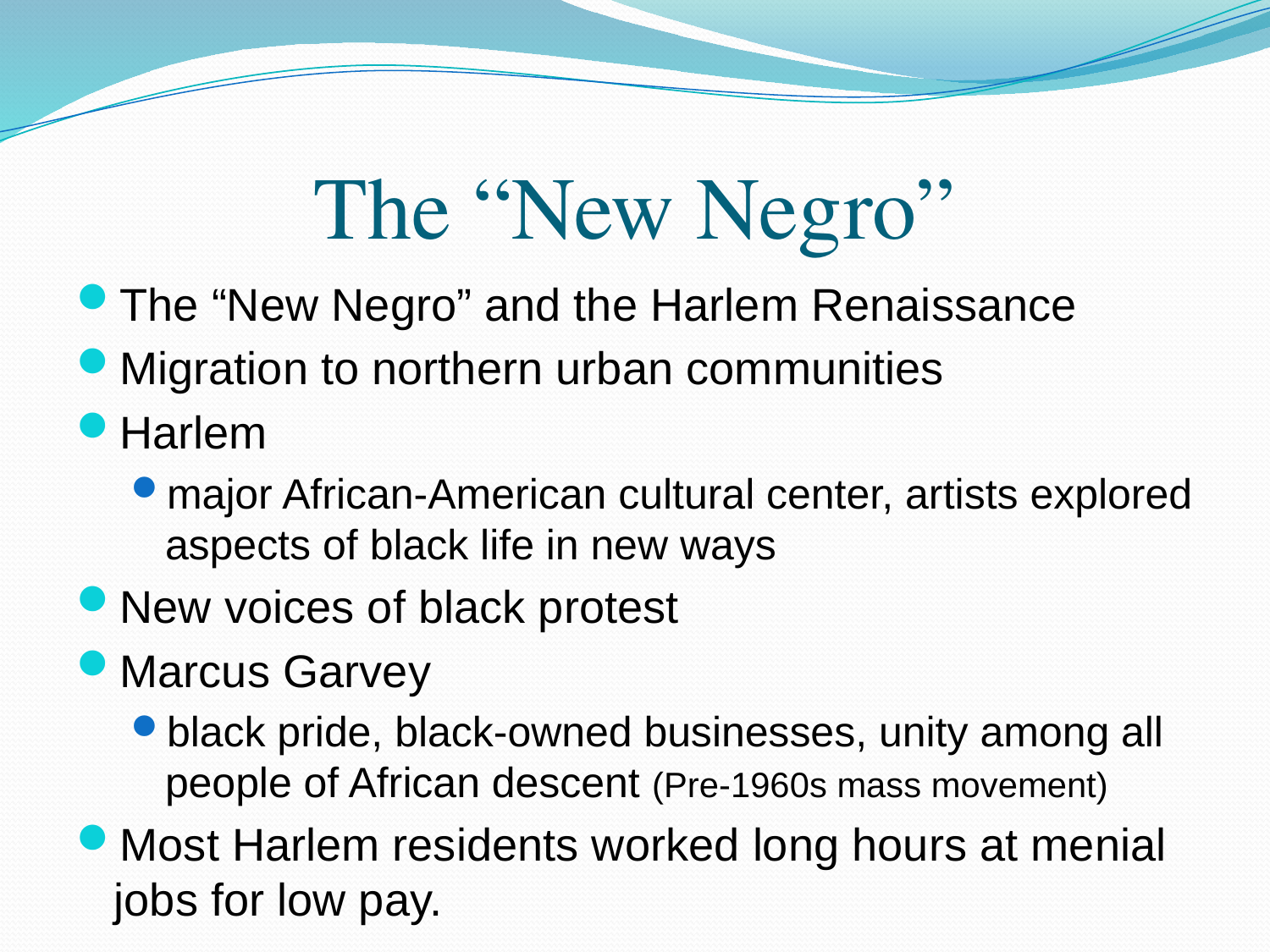

# The “New Negro”
The “New Negro” and the Harlem Renaissance
Migration to northern urban communities
Harlem
major African-American cultural center, artists explored aspects of black life in new ways
New voices of black protest
Marcus Garvey
black pride, black-owned businesses, unity among all people of African descent (Pre-1960s mass movement)
Most Harlem residents worked long hours at menial jobs for low pay.